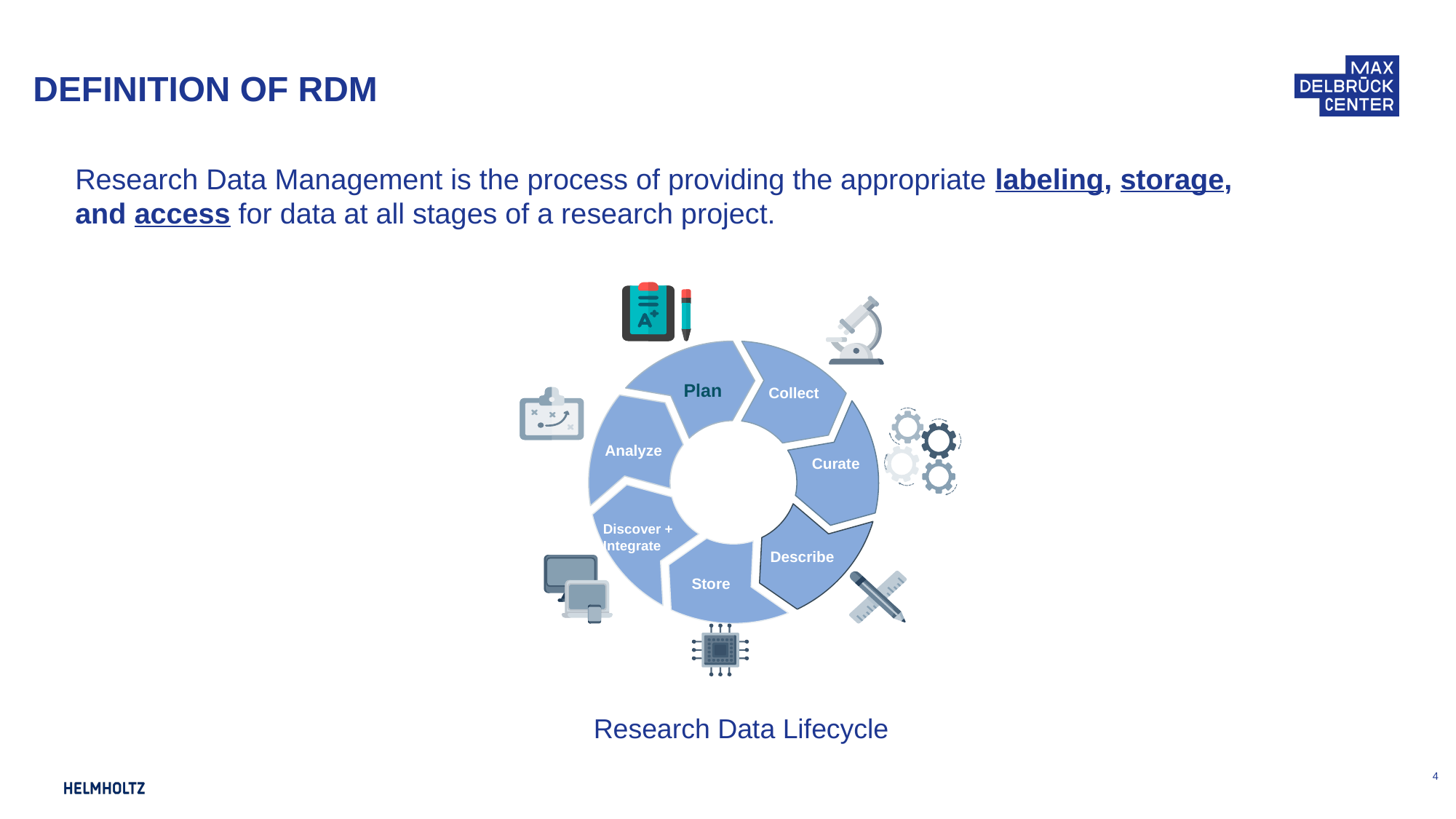

DEFINITION OF RDM
Research Data Management is the process of providing the appropriate labeling, storage, and access for data at all stages of a research project.

     Plan
Collect
Analyze
Curate
Discover +    Integrate

Describe
  Store

Research Data Lifecycle
4